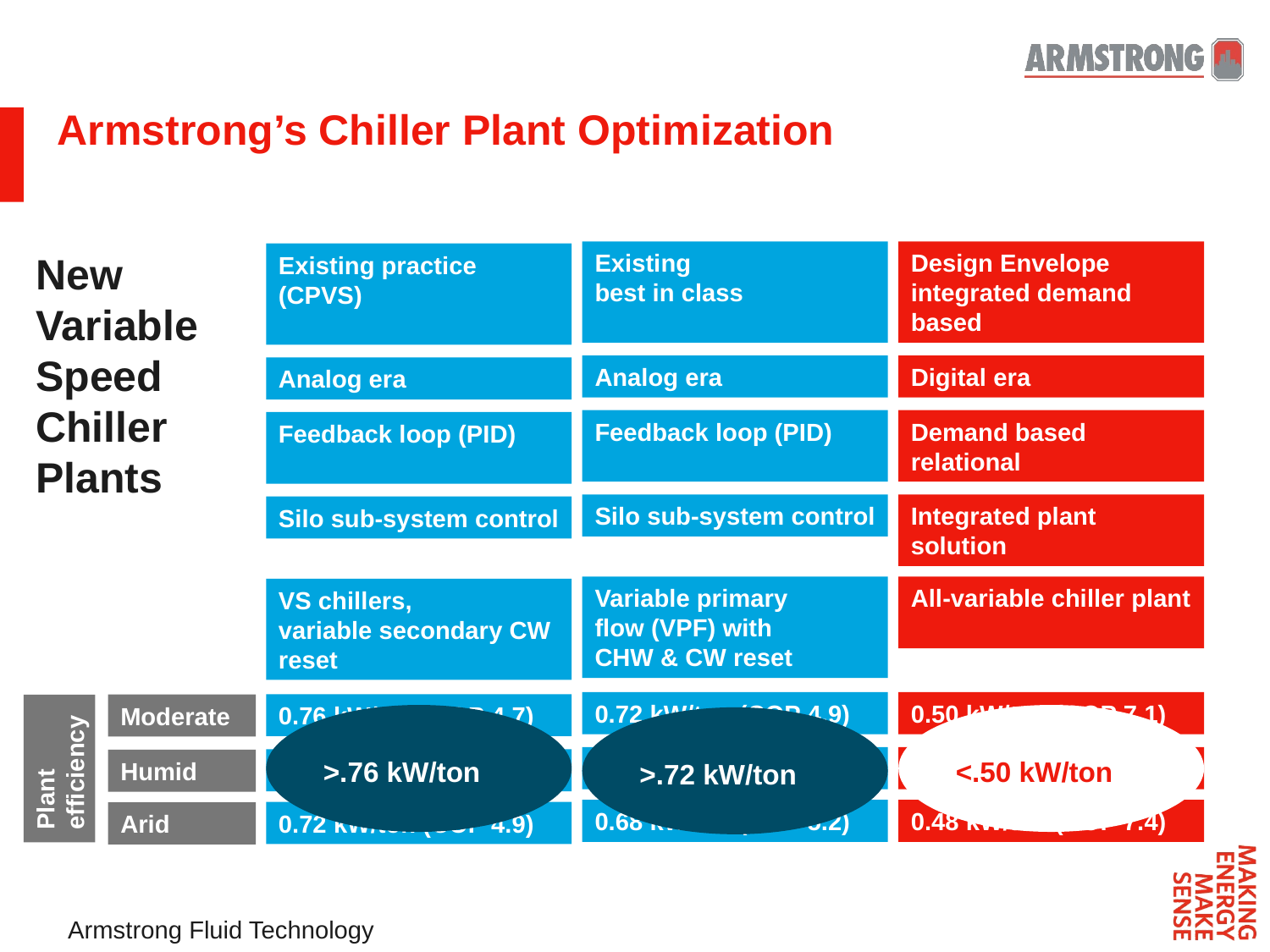

Armstrong’s Chiller Plant Optimization
New Variable Speed Chiller Plants
Existing
best in class
Design Envelope integrated demand based
Existing practice
(CPVS)
Analog era
Digital era
Analog era
Feedback loop (PID)
Demand based relational
Feedback loop (PID)
Silo sub-system control
Integrated plant solution
Silo sub-system control
Variable primary
flow (VPF) with
CHW & CW reset
All-variable chiller plant
VS chillers,
variable secondary CW reset
0.72 kW/ton (COP 4.9)
0.50 kW/ton (COP 7.1)
0.76 kW/ton (COP 4.7)
Moderate

>.76 kW/ton

<.50 kW/ton

>.72 kW/ton
Plant efficiency
0.75 kW/ton (COP 4.7)
0.56 kW/ton (COP 6.3)
0.78 kW/ton (COP 4.6)
Humid
0.68 kW/ton (COP 5.2)
0.48 kW/ton (COP 7.4)
0.72 kW/ton (COP 4.9)
Arid